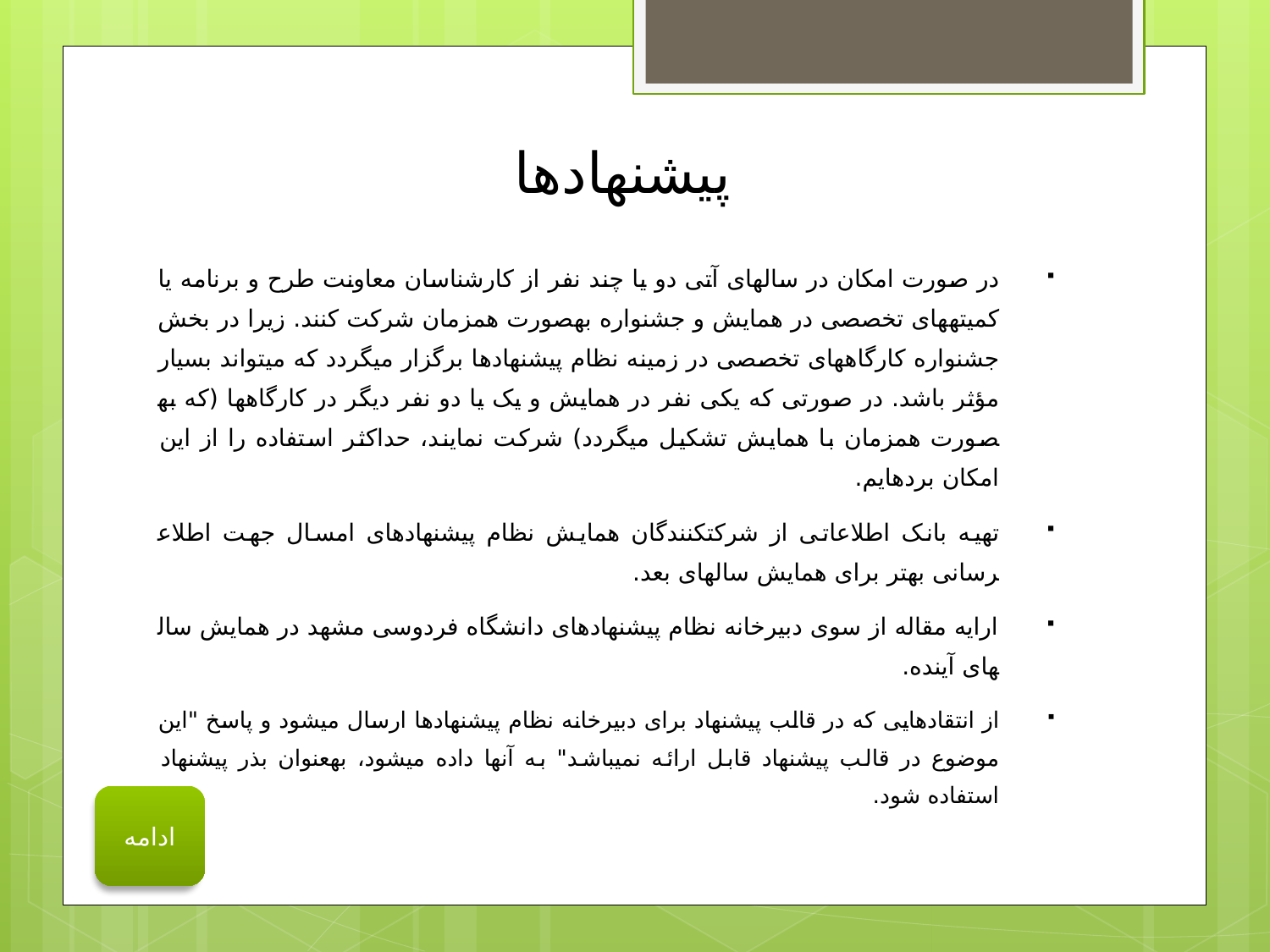

# پیشنهادها
در صورت امکان در سال­های آتی دو یا چند نفر از کارشناسان معاونت طرح و برنامه یا کمیته­های تخصصی در همایش و جشنواره به­صورت همزمان شرکت کنند. زیرا در بخش جشنواره کارگاه­های تخصصی در زمینه نظام پیشنهادها برگزار می­گردد که می­تواند بسیار مؤثر باشد. در صورتی که یکی نفر در همایش و یک یا دو نفر دیگر در کارگاه­ها (که به­صورت همزمان با همایش تشکیل می­گردد) شرکت نمایند، حداکثر استفاده را از این امکان برده­ایم.
تهیه بانک اطلاعاتی از شرکت­کنندگان همایش نظام پیشنهادهای امسال جهت اطلاع­رسانی بهتر برای همایش سال­های بعد.
ارایه مقاله از سوی دبیرخانه نظام پیشنهادهای دانشگاه فردوسی مشهد در همایش سال­های آینده.
از انتقادهایی که در قالب پیشنهاد برای دبیرخانه نظام پیشنهادها ارسال می­شود و پاسخ "این موضوع در قالب پیشنهاد قابل ارائه نمی­باشد" به آن­ها داده می­شود، به­عنوان بذر پیشنهاد استفاده شود.
ادامه